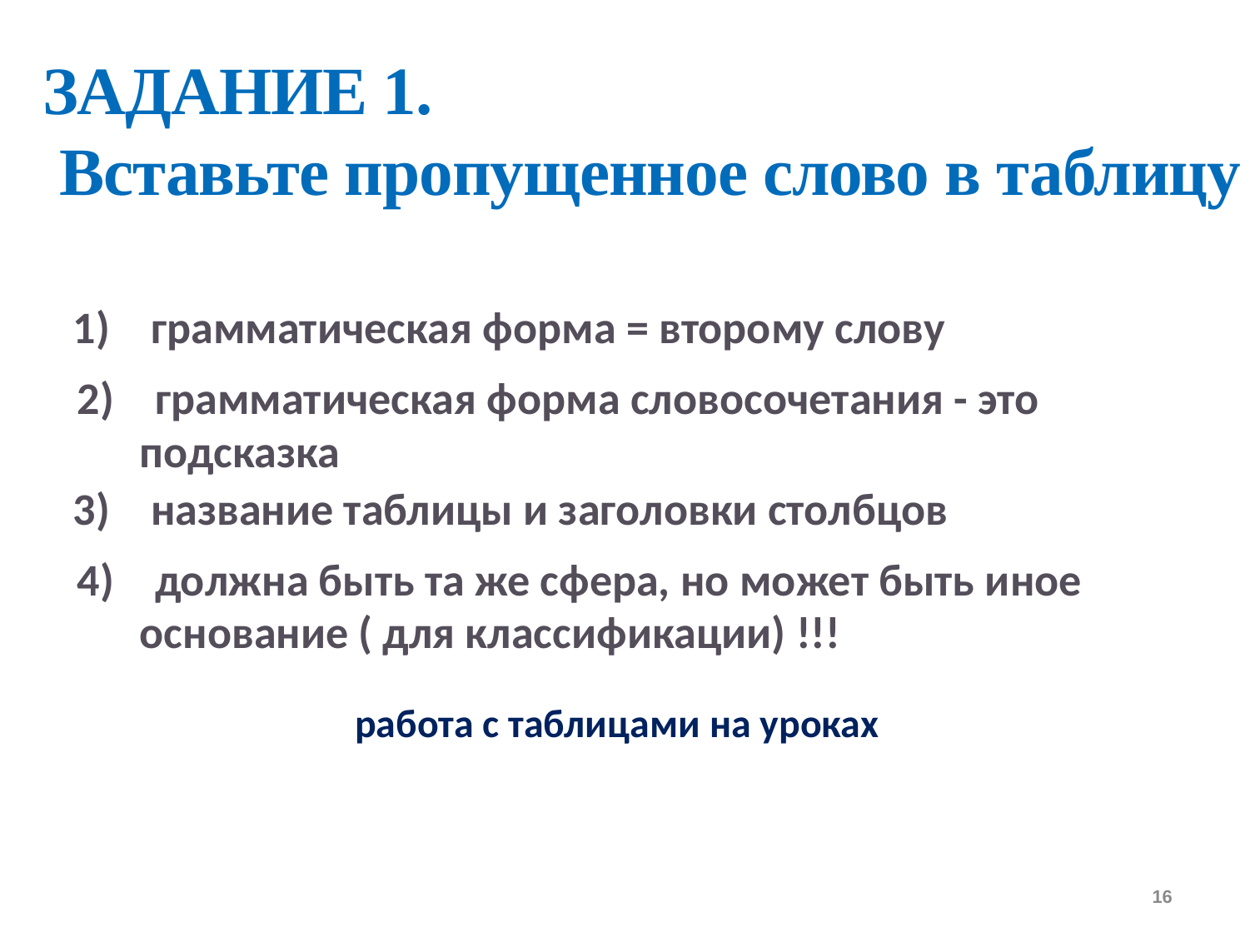

ЗАДАНИЕ 1.
 Вставьте пропущенное слово в таблицу
1)    грамматическая форма = второму слову
2)    грамматическая форма словосочетания - это подсказка
3)    название таблицы и заголовки столбцов
4)    должна быть та же сфера, но может быть иное основание ( для классификации) !!!
работа с таблицами на уроках
16